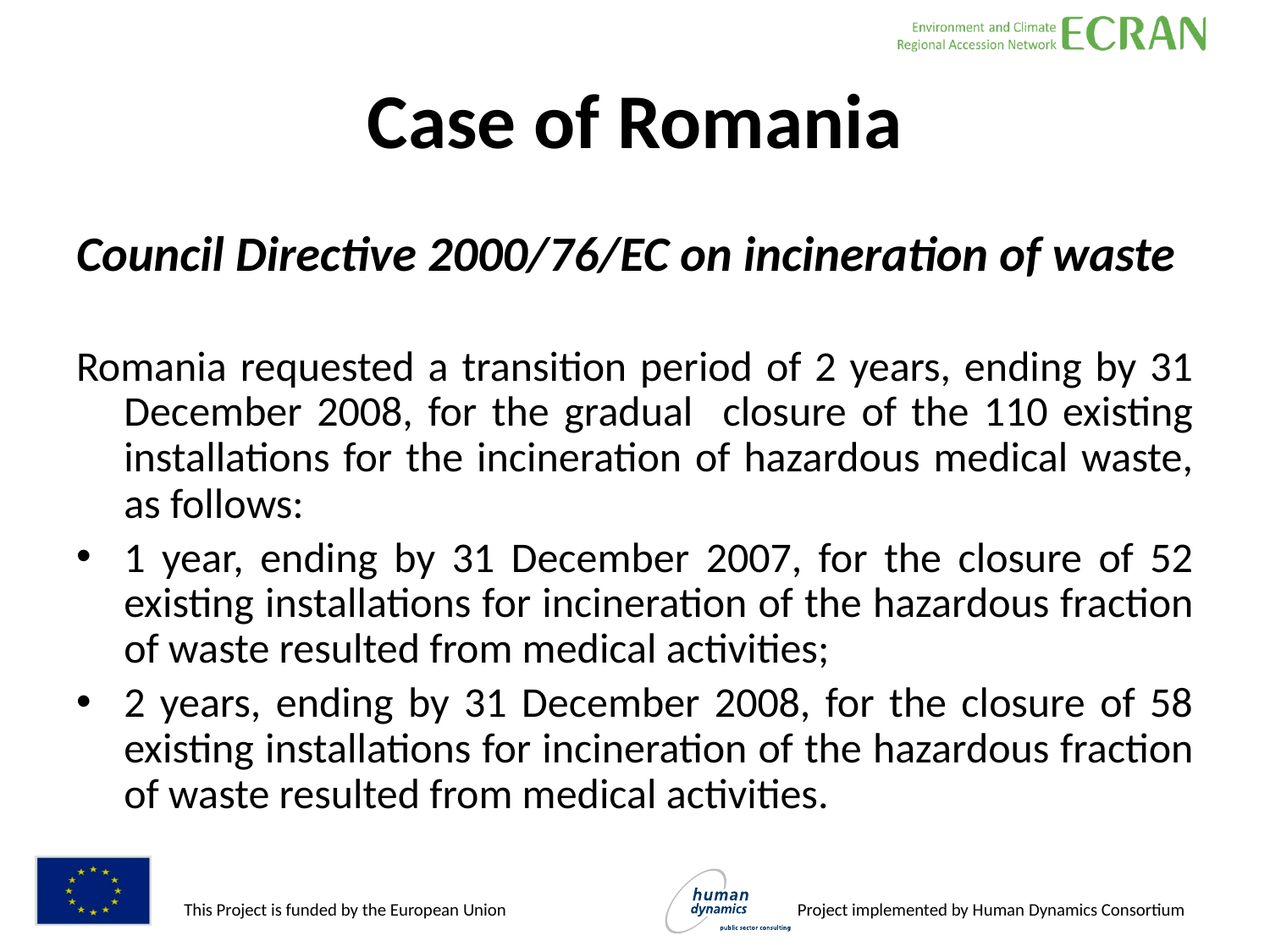

Case of Romania
Council Directive 2000/76/EC on incineration of waste

Romania requested a transition period of 2 years, ending by 31 December 2008, for the gradual  closure of the 110 existing installations for the incineration of hazardous medical waste, as follows:
1 year, ending by 31 December 2007, for the closure of 52 existing installations for incineration of the hazardous fraction of waste resulted from medical activities;
2 years, ending by 31 December 2008, for the closure of 58 existing installations for incineration of the hazardous fraction of waste resulted from medical activities.